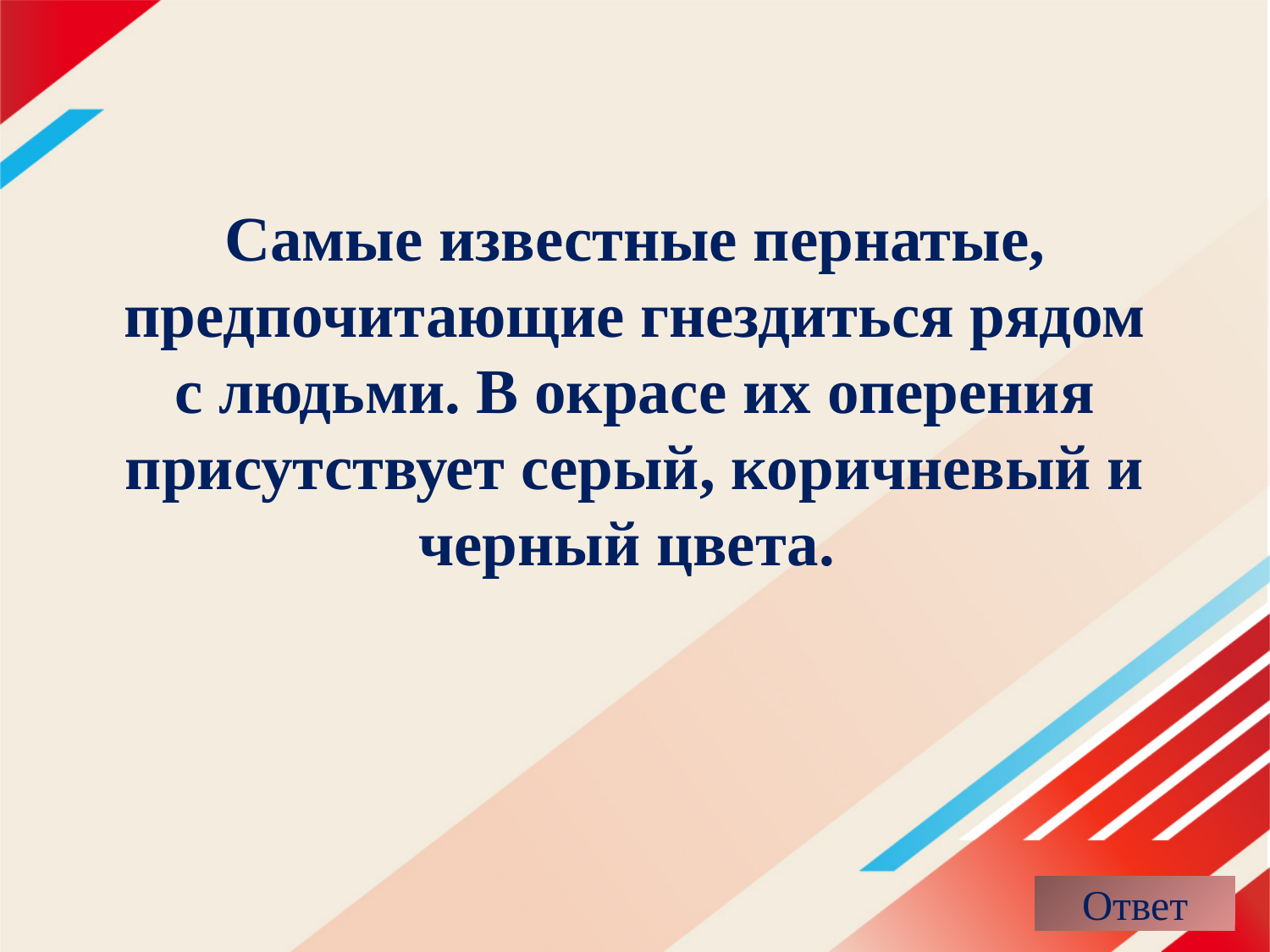

#
Самые известные пернатые, предпочитающие гнездиться рядом с людьми. В окрасе их оперения присутствует серый, коричневый и черный цвета.